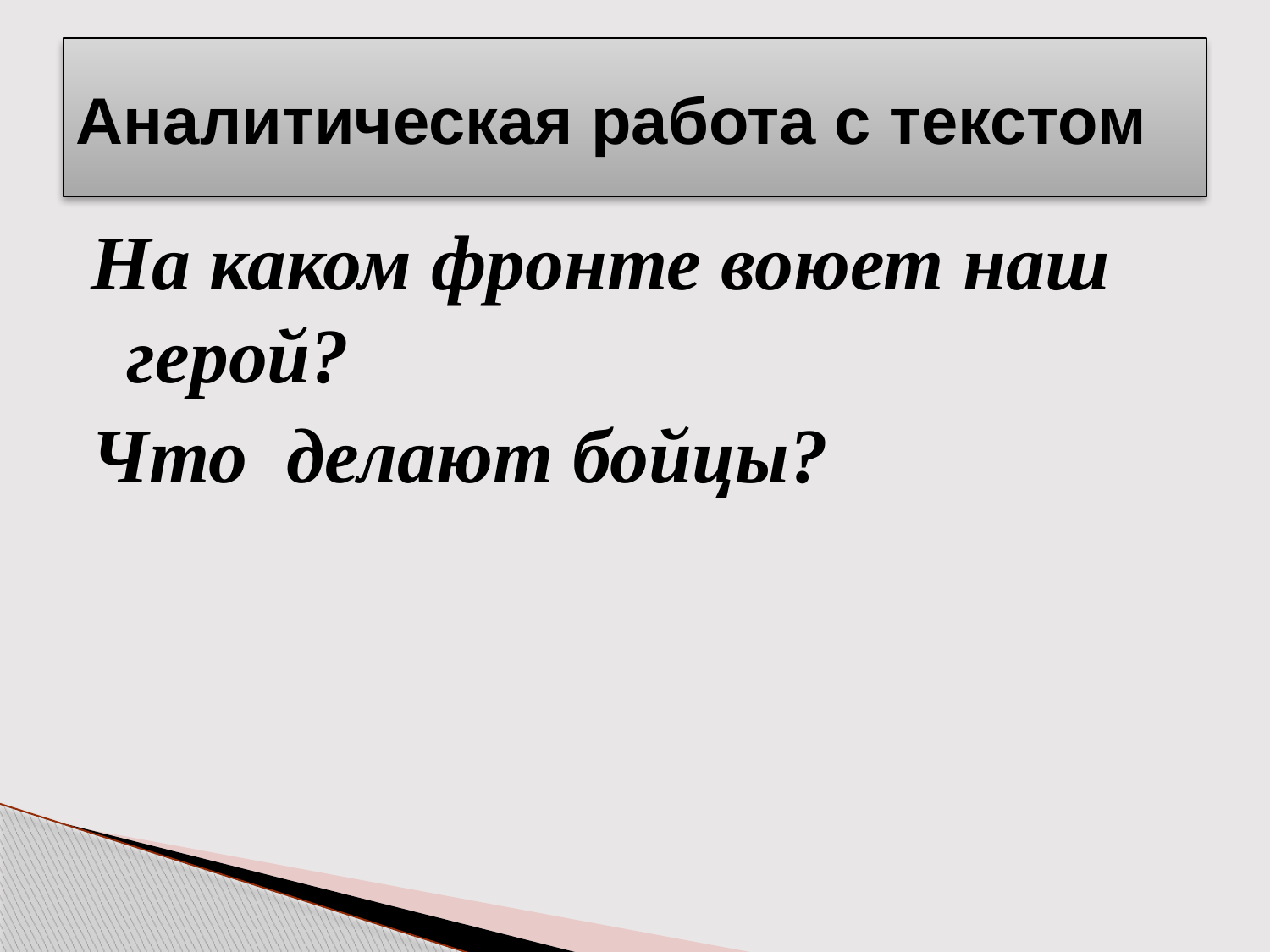

# Аналитическая работа с текстом
На каком фронте воюет наш герой?
Что  делают бойцы?